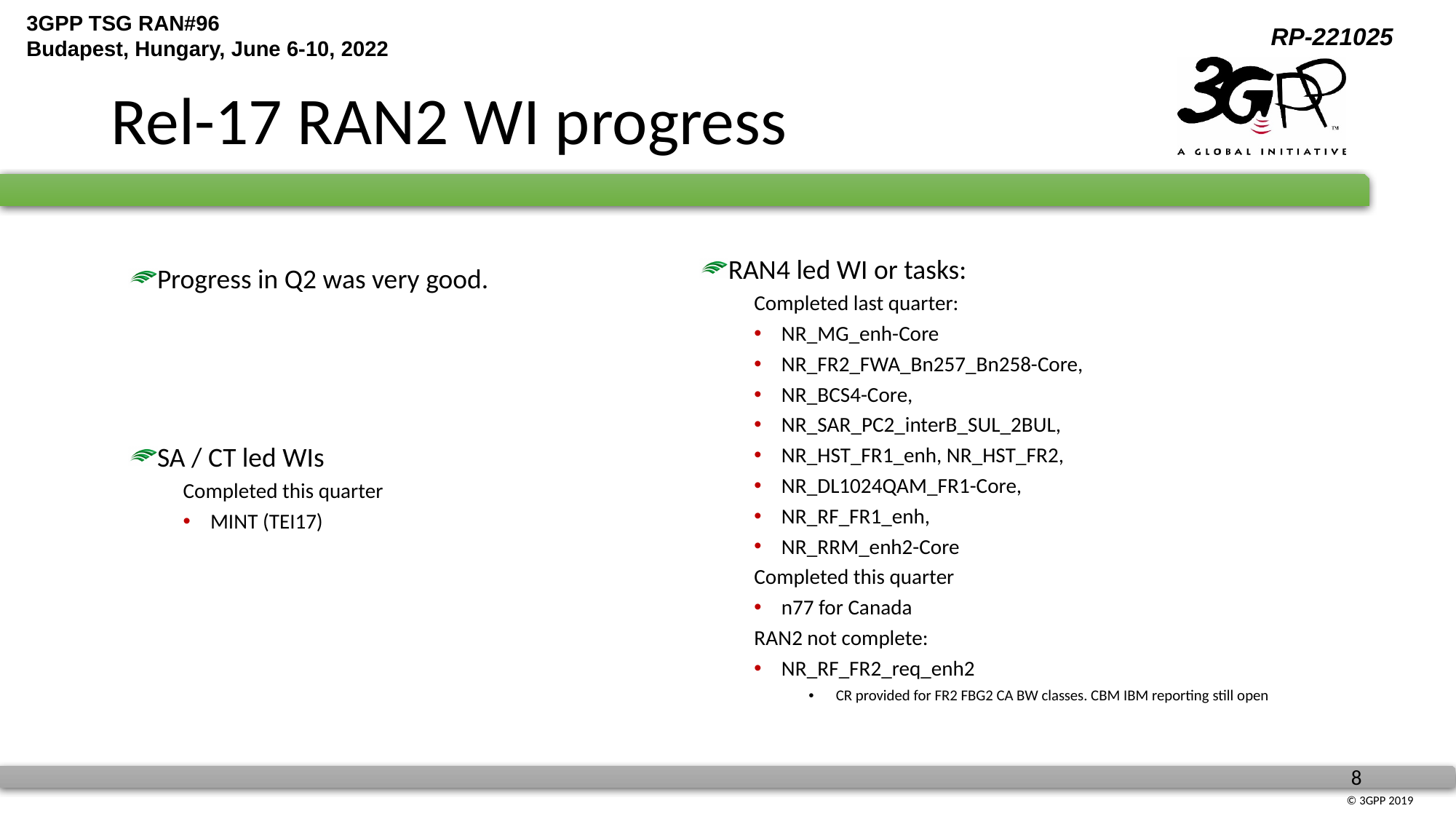

# Rel-17 RAN2 WI progress
RAN4 led WI or tasks:
Completed last quarter:
NR_MG_enh-Core
NR_FR2_FWA_Bn257_Bn258-Core,
NR_BCS4-Core,
NR_SAR_PC2_interB_SUL_2BUL,
NR_HST_FR1_enh, NR_HST_FR2,
NR_DL1024QAM_FR1-Core,
NR_RF_FR1_enh,
NR_RRM_enh2-Core
Completed this quarter
n77 for Canada
RAN2 not complete:
NR_RF_FR2_req_enh2
CR provided for FR2 FBG2 CA BW classes. CBM IBM reporting still open

Progress in Q2 was very good.

SA / CT led WIs
Completed this quarter
MINT (TEI17)